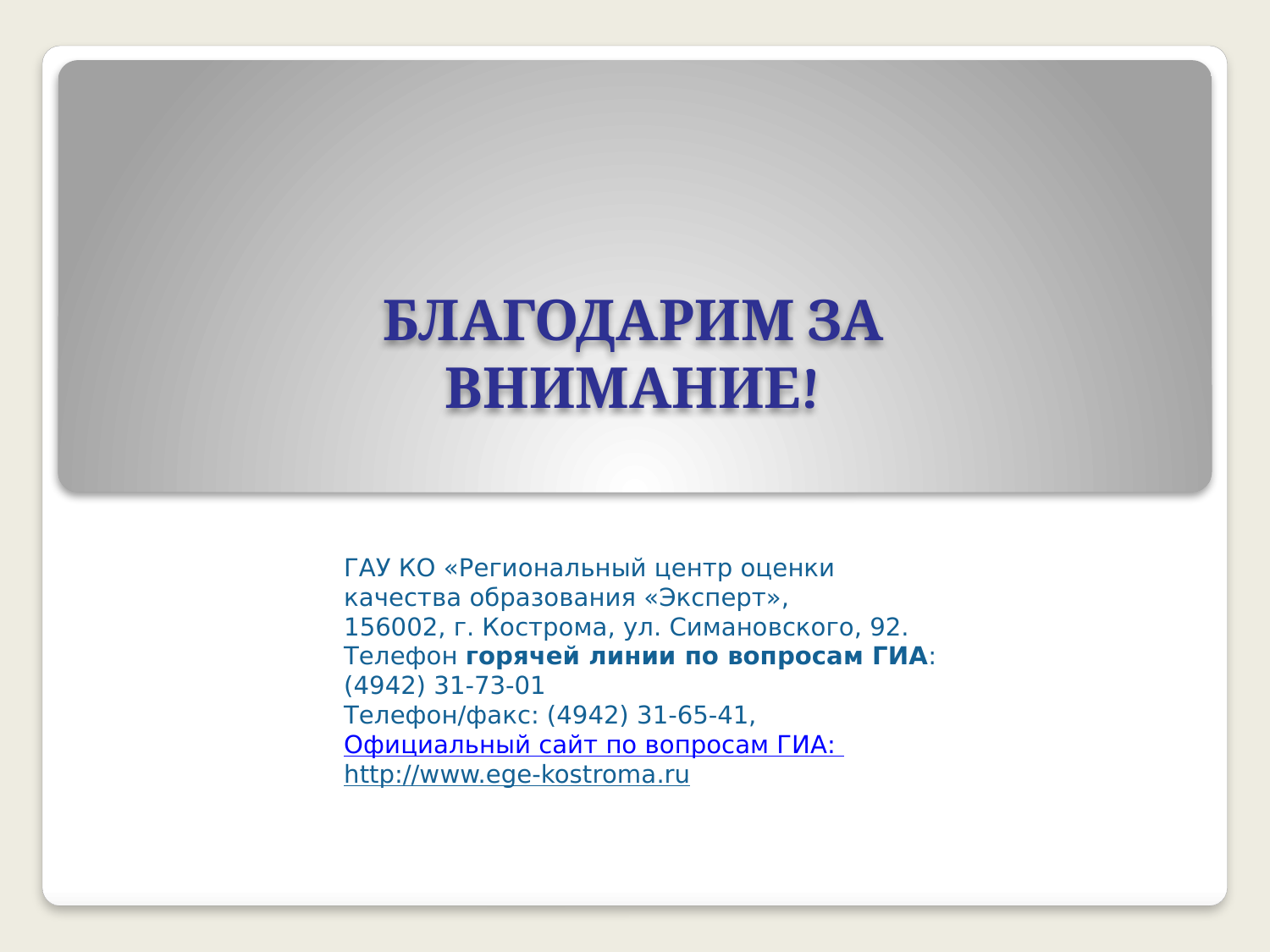

БЛАГОДАРИМ ЗА ВНИМАНИЕ!
ГАУ КО «Региональный центр оценки
качества образования «Эксперт»,
156002, г. Кострома, ул. Симановского, 92.
Телефон горячей линии по вопросам ГИА: (4942) 31-73-01
Телефон/факс: (4942) 31-65-41,
Официальный сайт по вопросам ГИА: http://www.ege-kostroma.ru